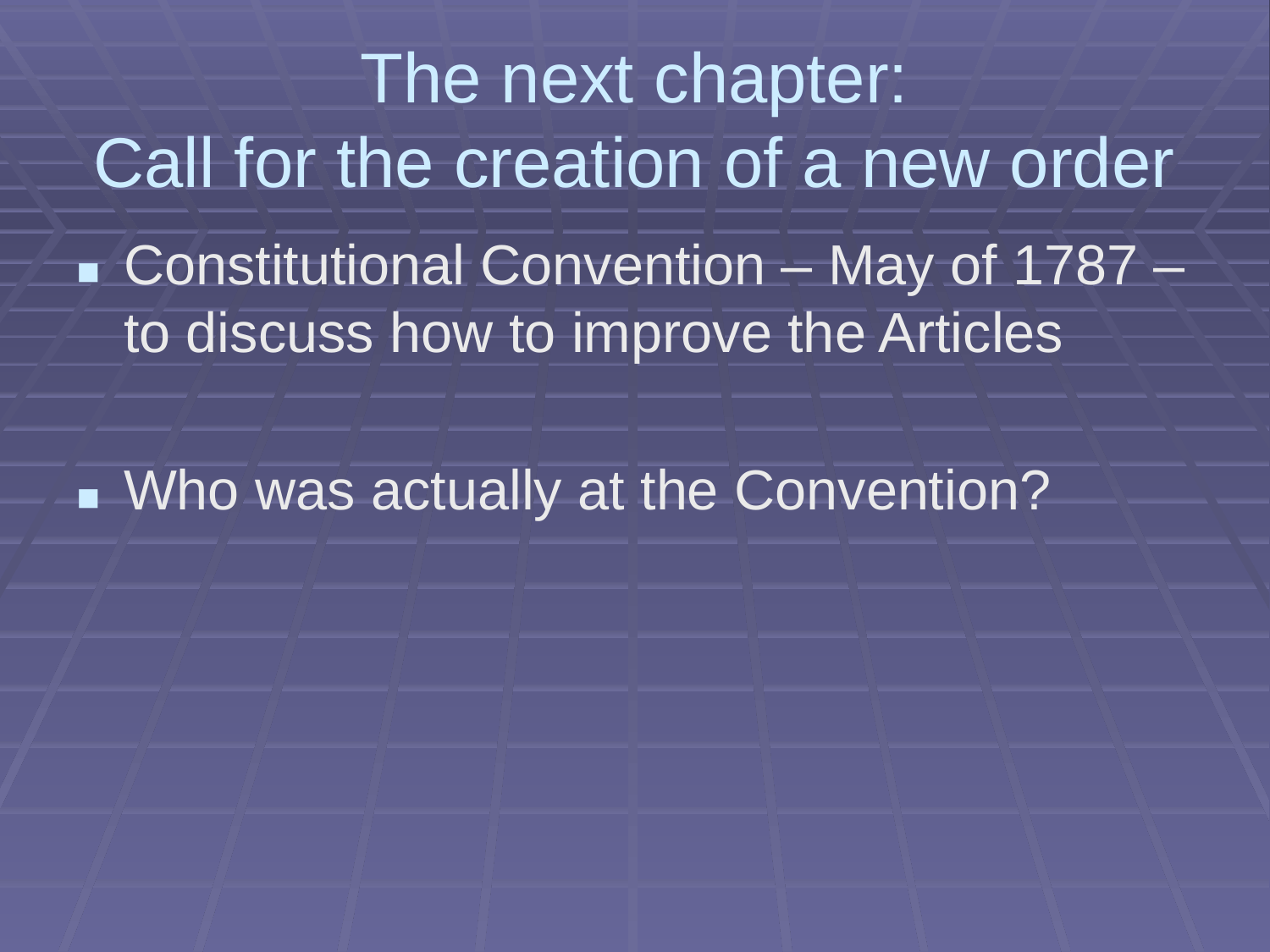

# The next chapter:
Call for the creation of a new order
Constitutional Convention – May of 1787 – to discuss how to improve the Articles

Who was actually at the Convention?